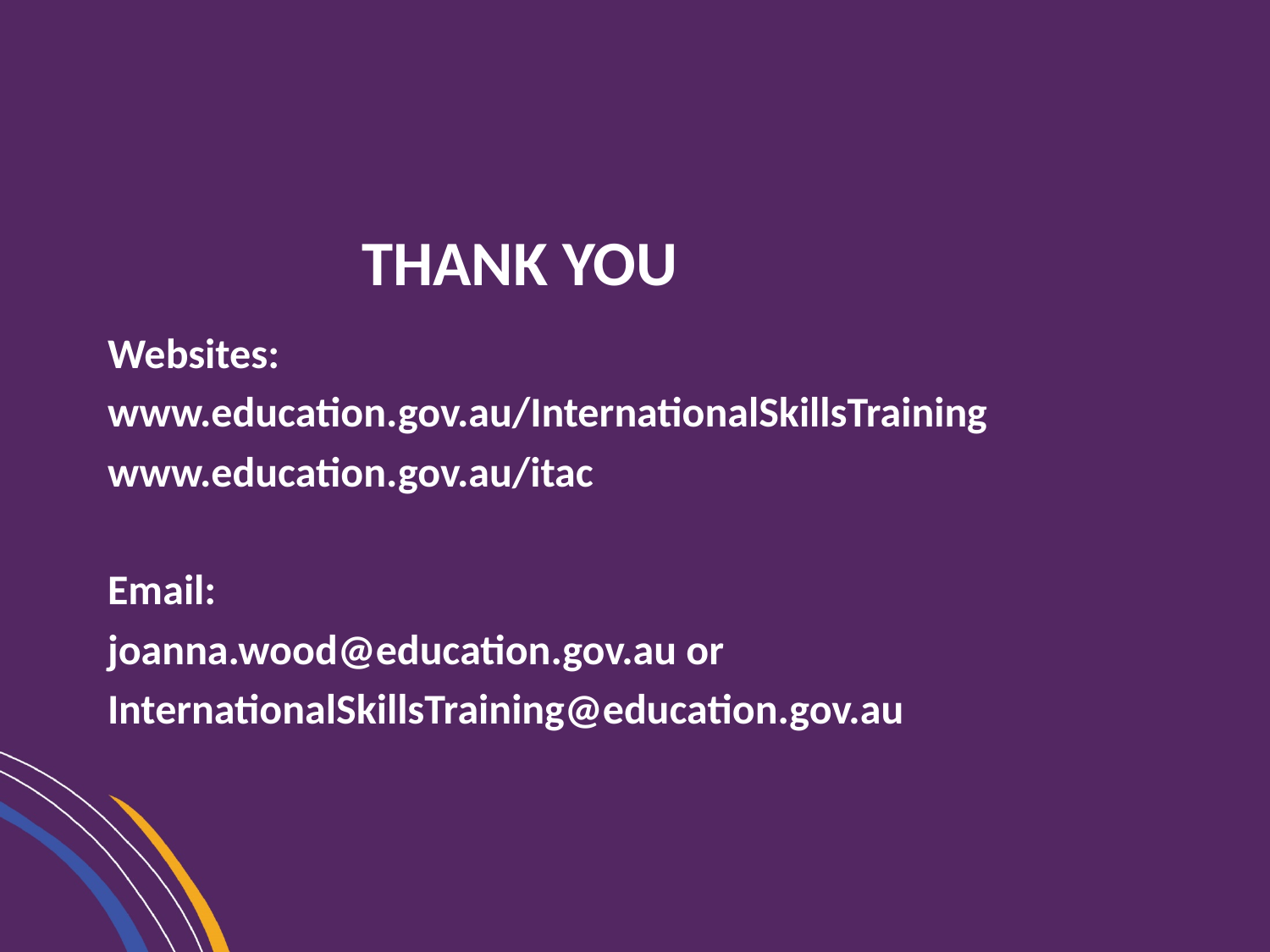

# THANK YOU
Websites:
www.education.gov.au/InternationalSkillsTraining
www.education.gov.au/itac

Email:
joanna.wood@education.gov.au or
InternationalSkillsTraining@education.gov.au